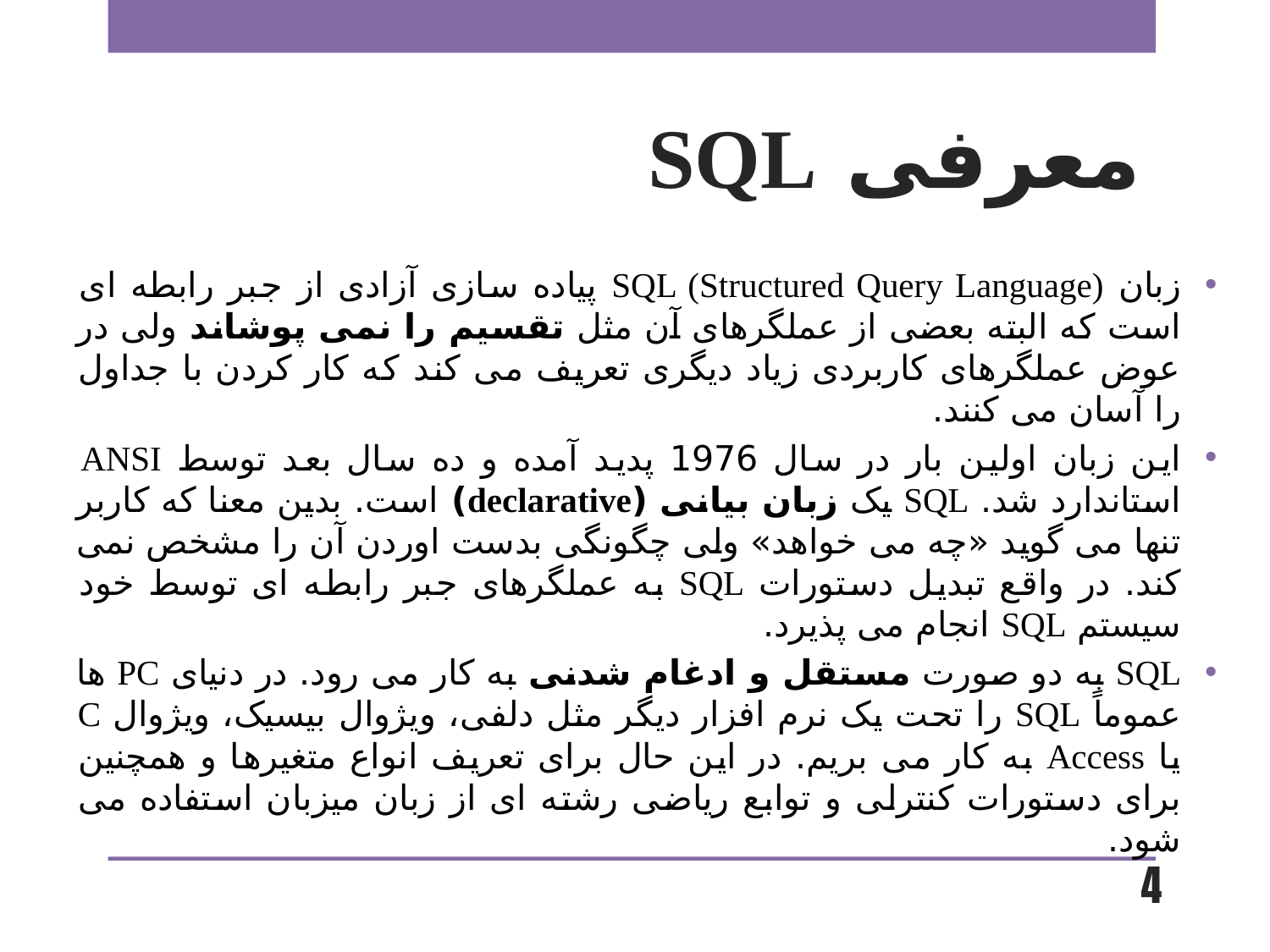

# معرفی SQL
زبان SQL (Structured Query Language) پیاده سازی آزادی از جبر رابطه ای است که البته بعضی از عملگرهای آن مثل تقسیم را نمی پوشاند ولی در عوض عملگرهای کاربردی زیاد دیگری تعریف می کند که کار کردن با جداول را آسان می کنند.
این زبان اولین بار در سال 1976 پدید آمده و ده سال بعد توسط ANSI استاندارد شد. SQL یک زبان بیانی (declarative) است. بدین معنا که کاربر تنها می گوید «چه می خواهد» ولی چگونگی بدست اوردن آن را مشخص نمی کند. در واقع تبدیل دستورات SQL به عملگرهای جبر رابطه ای توسط خود سیستم SQL انجام می پذیرد.
SQL به دو صورت مستقل و ادغام شدنی به کار می رود. در دنیای PC ها عموماً SQL را تحت یک نرم افزار دیگر مثل دلفی، ویژوال بیسیک، ویژوال C یا Access به کار می بریم. در این حال برای تعریف انواع متغیرها و همچنین برای دستورات کنترلی و توابع ریاضی رشته ای از زبان میزبان استفاده می شود.
4